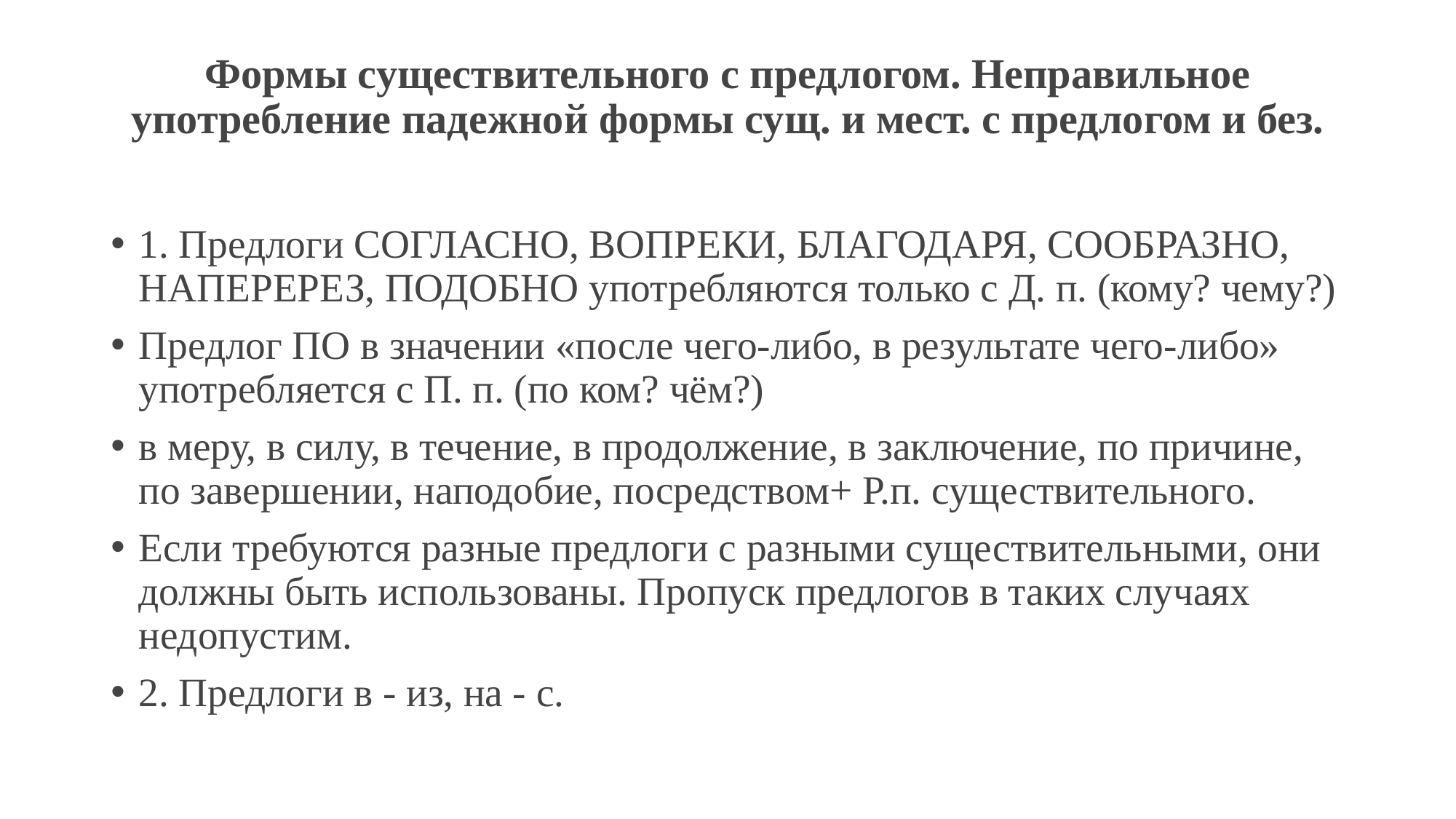

# Формы существительного с предлогом. Неправильное употребление падежной формы сущ. и мест. с предлогом и без.
1. Предлоги СОГЛАСНО, ВОПРЕКИ, БЛАГОДАРЯ, СООБРАЗНО, НАПЕРЕРЕЗ, ПОДОБНО употребляются только с Д. п. (кому? чему?)
Предлог ПО в значении «после чего-либо, в результате чего-либо» употребляется с П. п. (по ком? чём?)
в меру, в силу, в течение, в продолжение, в заключение, по причине, по завершении, наподобие, посредством+ Р.п. существительного.
Если требуются разные предлоги с разными существительными, они должны быть использованы. Пропуск предлогов в таких случаях недопустим.
2. Предлоги в - из, на - с.